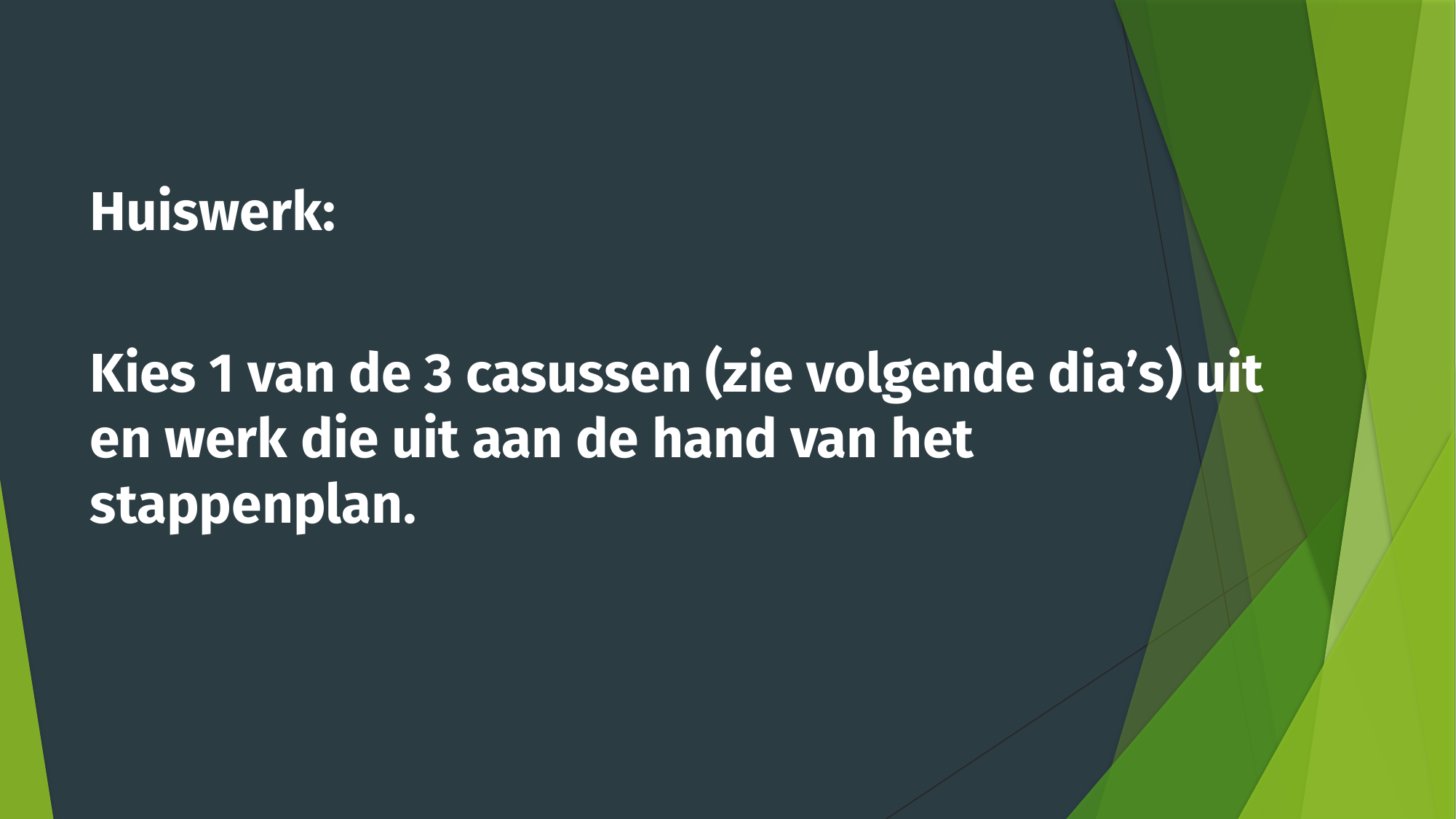

Huiswerk:

Kies 1 van de 3 casussen (zie volgende dia’s) uit en werk die uit aan de hand van het stappenplan.